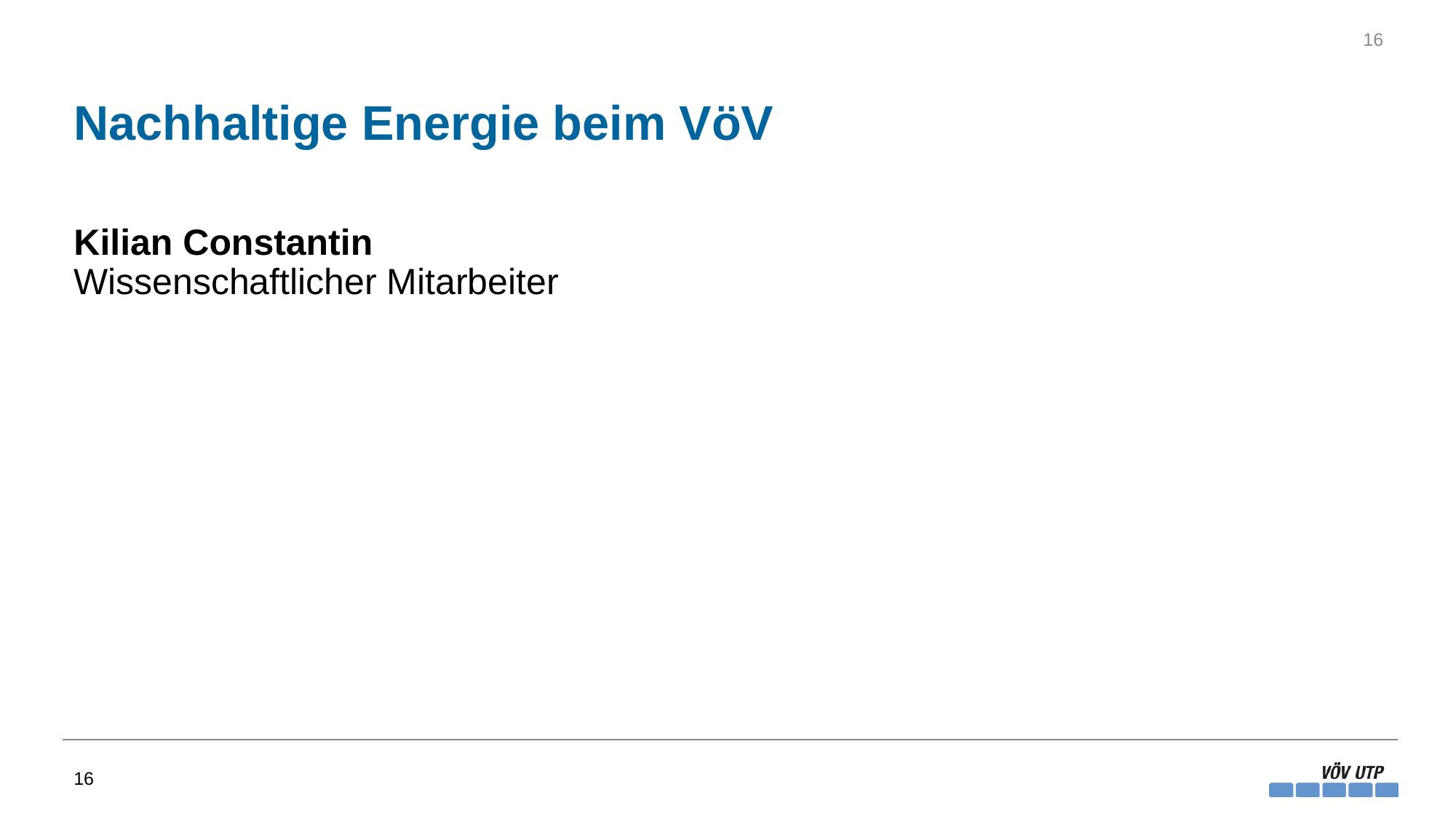

16
# Nachhaltige Energie beim VöV
Kilian Constantin
Wissenschaftlicher Mitarbeiter